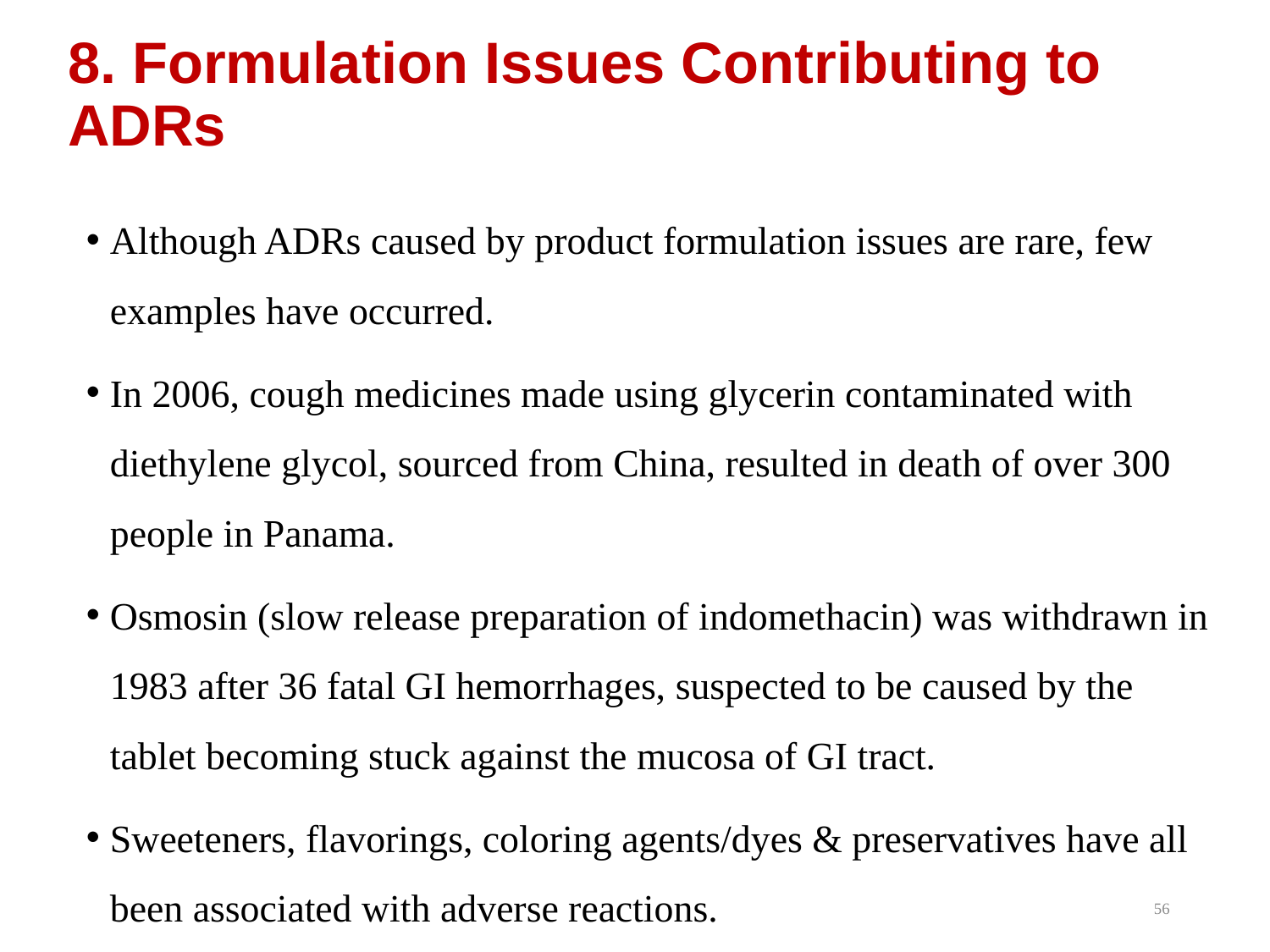

# 8. Formulation Issues Contributing to ADRs
Although ADRs caused by product formulation issues are rare, few examples have occurred.
In 2006, cough medicines made using glycerin contaminated with diethylene glycol, sourced from China, resulted in death of over 300 people in Panama.
Osmosin (slow release preparation of indomethacin) was withdrawn in 1983 after 36 fatal GI hemorrhages, suspected to be caused by the tablet becoming stuck against the mucosa of GI tract.
Sweeteners, flavorings, coloring agents/dyes & preservatives have all been associated with adverse reactions.

56